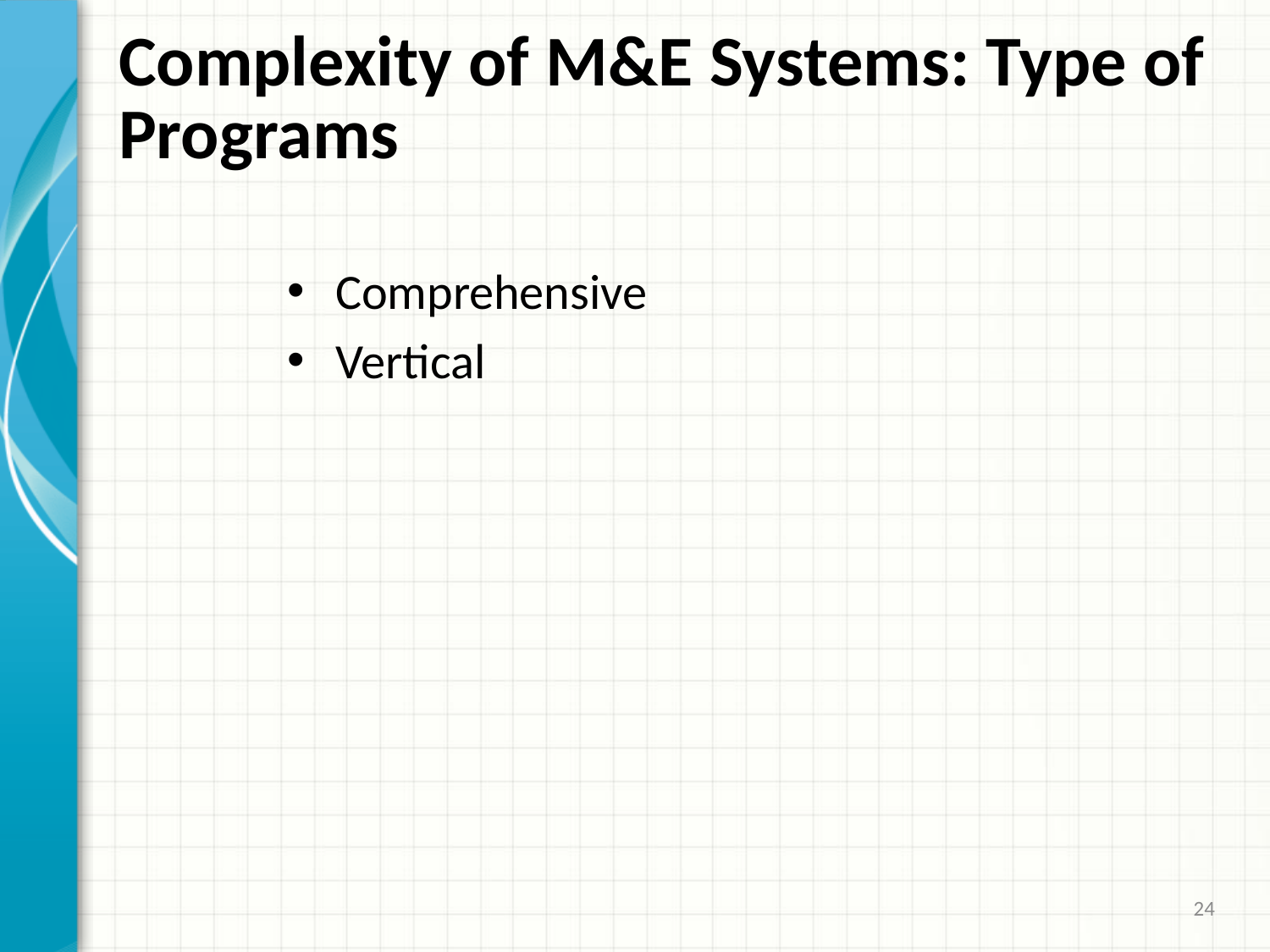

# Complexity of M&E Systems: Type of Programs
Comprehensive
Vertical

24